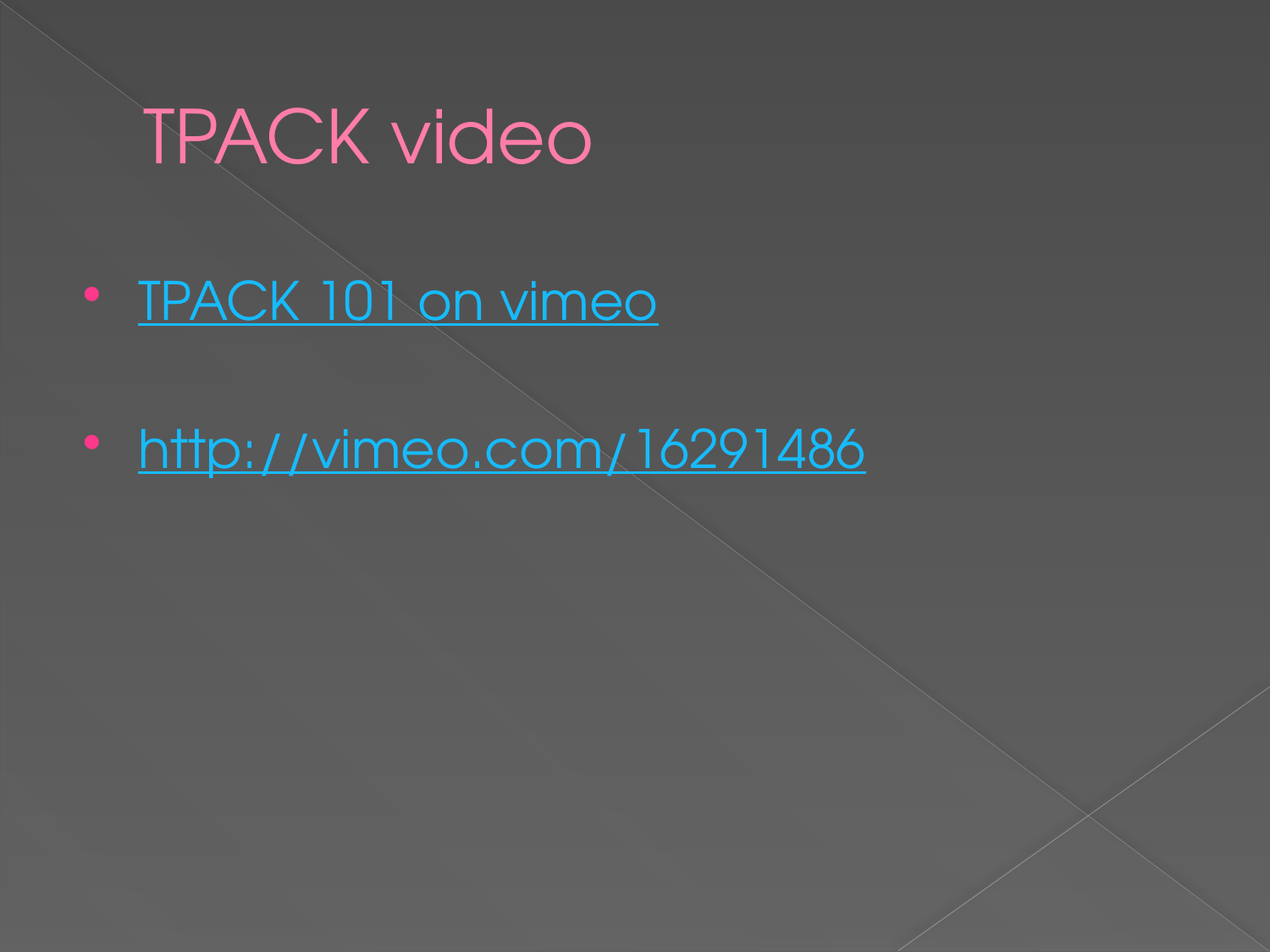

# TPACK video
TPACK 101 on vimeo

http://vimeo.com/16291486